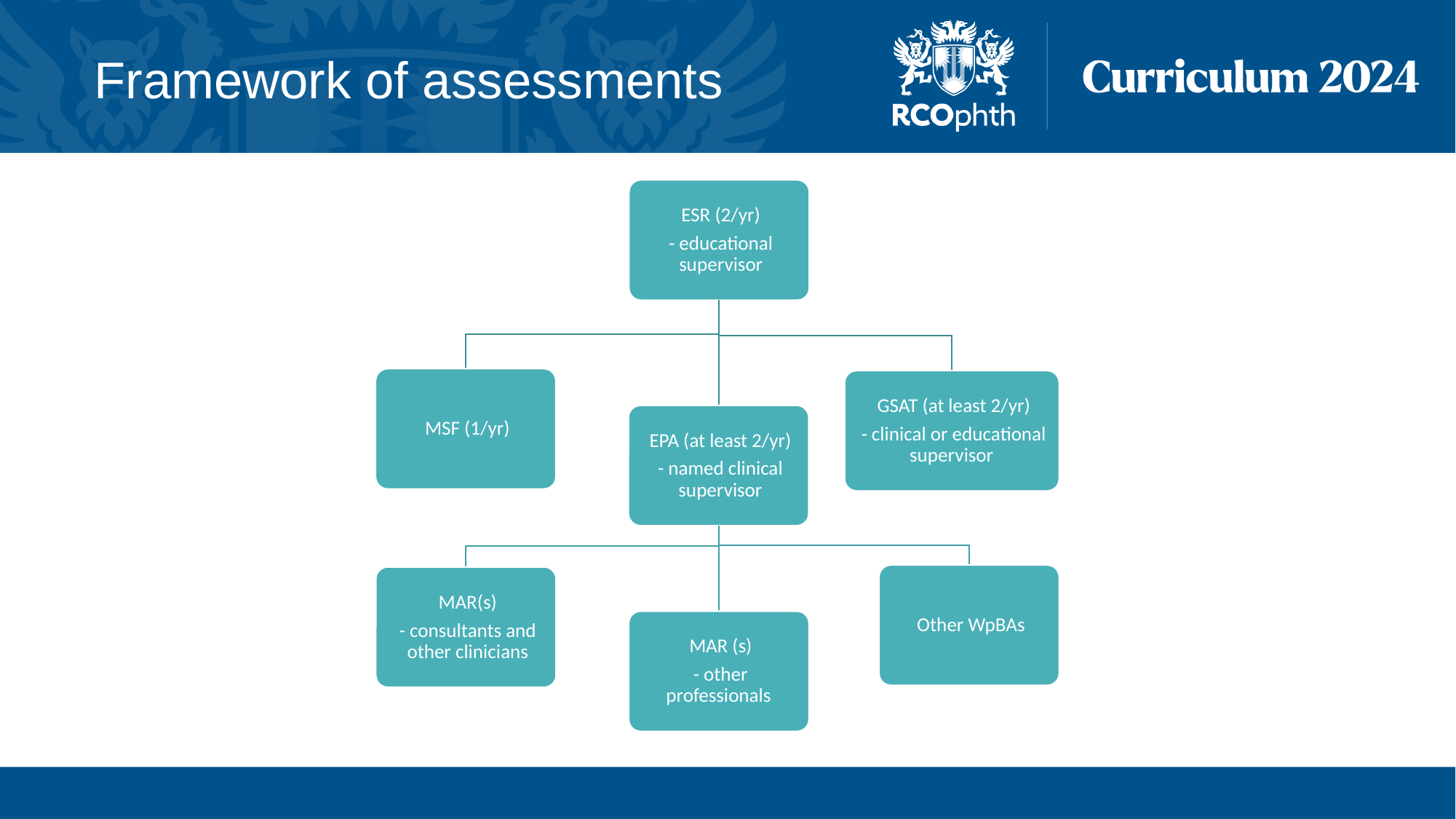

ESR (2/yr)
- educational supervisor
MSF (1/yr)
EPA (at least 2/yr)
- named clinical supervisor
MAR(s)
- consultants and other clinicians
MAR (s)
- other professionals
Other WpBAs
GSAT (at least 2/yr)
- clinical or educational supervisor
# Framework of assessments